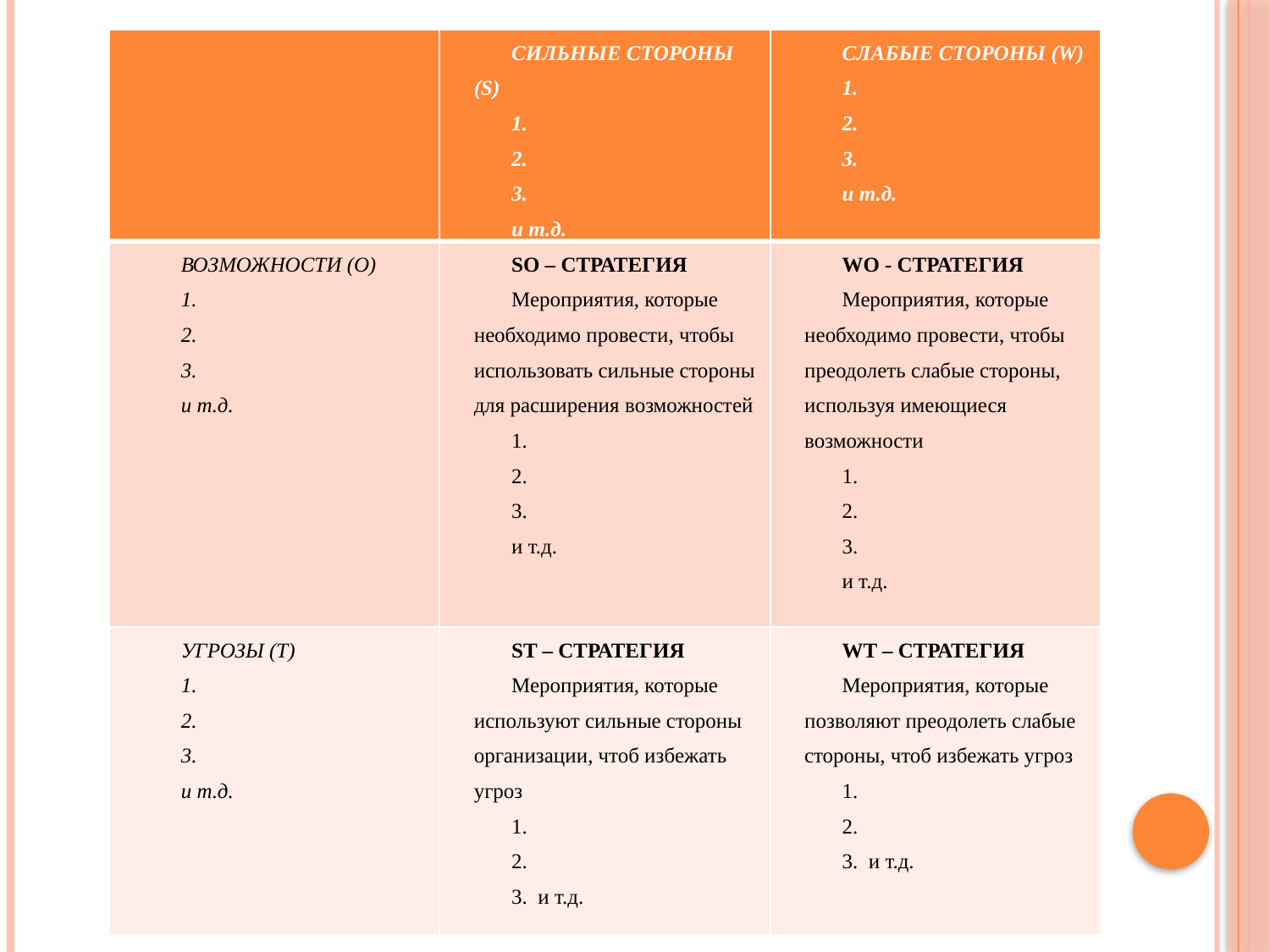

|  | СИЛЬНЫЕ СТОРОНЫ (S) 1. 2. 3. и т.д. | СЛАБЫЕ СТОРОНЫ (W) 1. 2. 3. и т.д. |
| --- | --- | --- |
| ВОЗМОЖНОСТИ (O) 1. 2. 3. и т.д. | SO – СТРАТЕГИЯ Мероприятия, которые необходимо провести, чтобы использовать сильные стороны для расширения возможностей 1. 2. 3. и т.д. | WO - СТРАТЕГИЯ Мероприятия, которые необходимо провести, чтобы преодолеть слабые стороны, используя имеющиеся возможности 1. 2. 3. и т.д. |
| УГРОЗЫ (T) 1. 2. 3. и т.д. | ST – СТРАТЕГИЯ Мероприятия, которые используют сильные стороны организации, чтоб избежать угроз 1. 2. 3. и т.д. | WT – СТРАТЕГИЯ Мероприятия, которые позволяют преодолеть слабые стороны, чтоб избежать угроз 1. 2. 3. и т.д. |
#